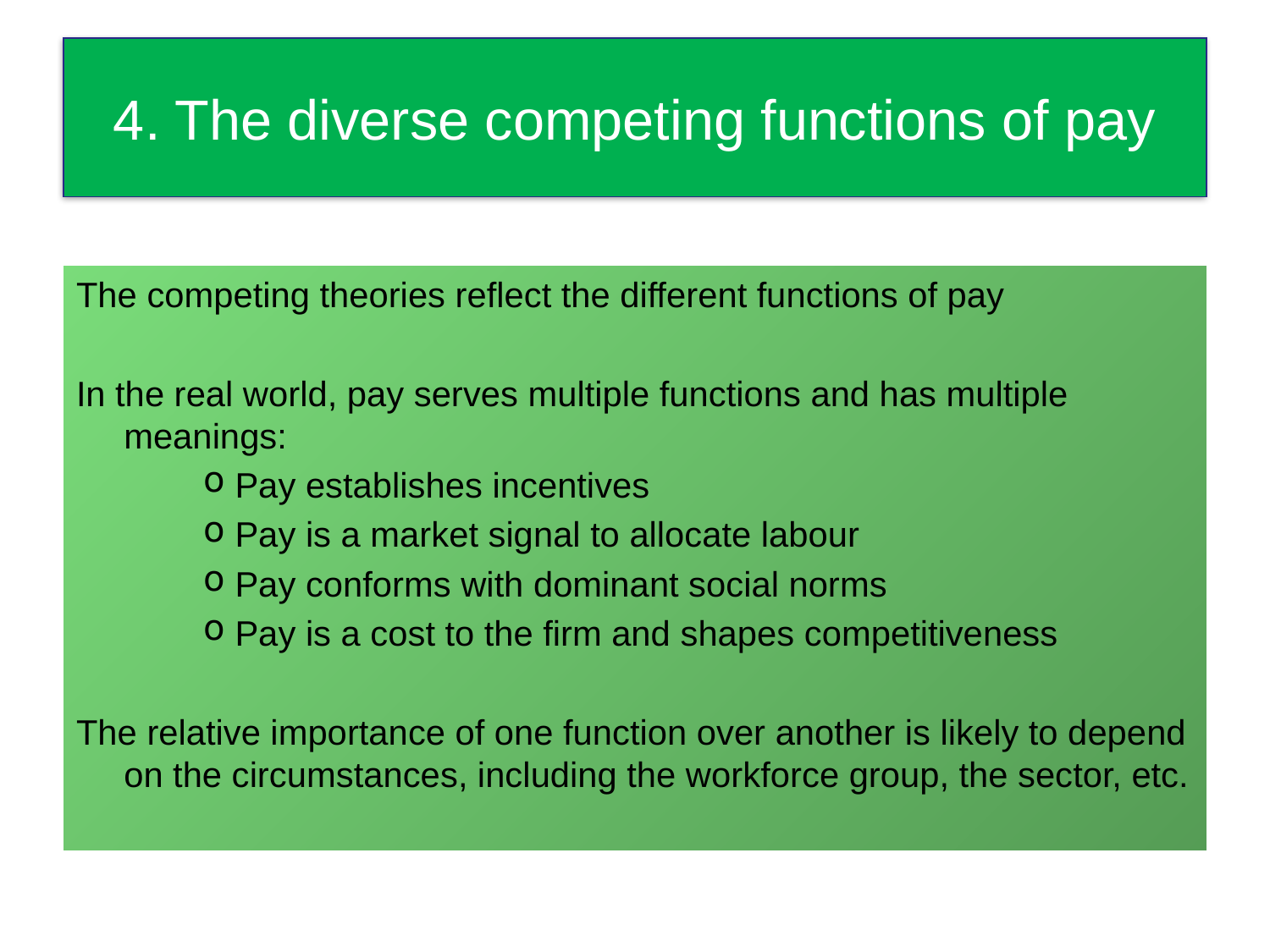

# 4. The diverse competing functions of pay
The competing theories reflect the different functions of pay

In the real world, pay serves multiple functions and has multiple meanings:
Pay establishes incentives
Pay is a market signal to allocate labour
Pay conforms with dominant social norms
Pay is a cost to the firm and shapes competitiveness

The relative importance of one function over another is likely to depend on the circumstances, including the workforce group, the sector, etc.